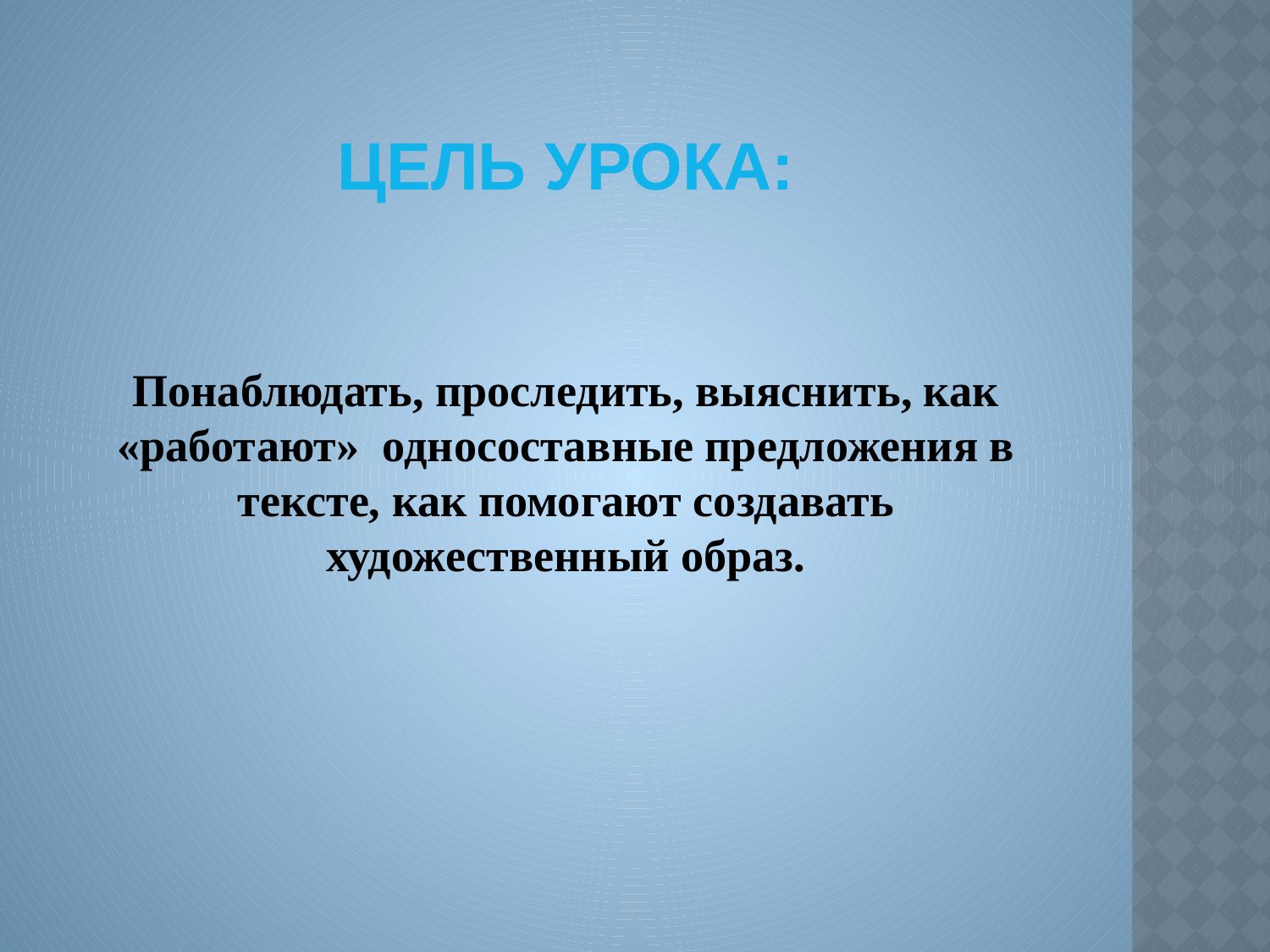

# Цель урока:

Понаблюдать, проследить, выяснить, как «работают»  односоставные предложения в тексте, как помогают создавать художественный образ.